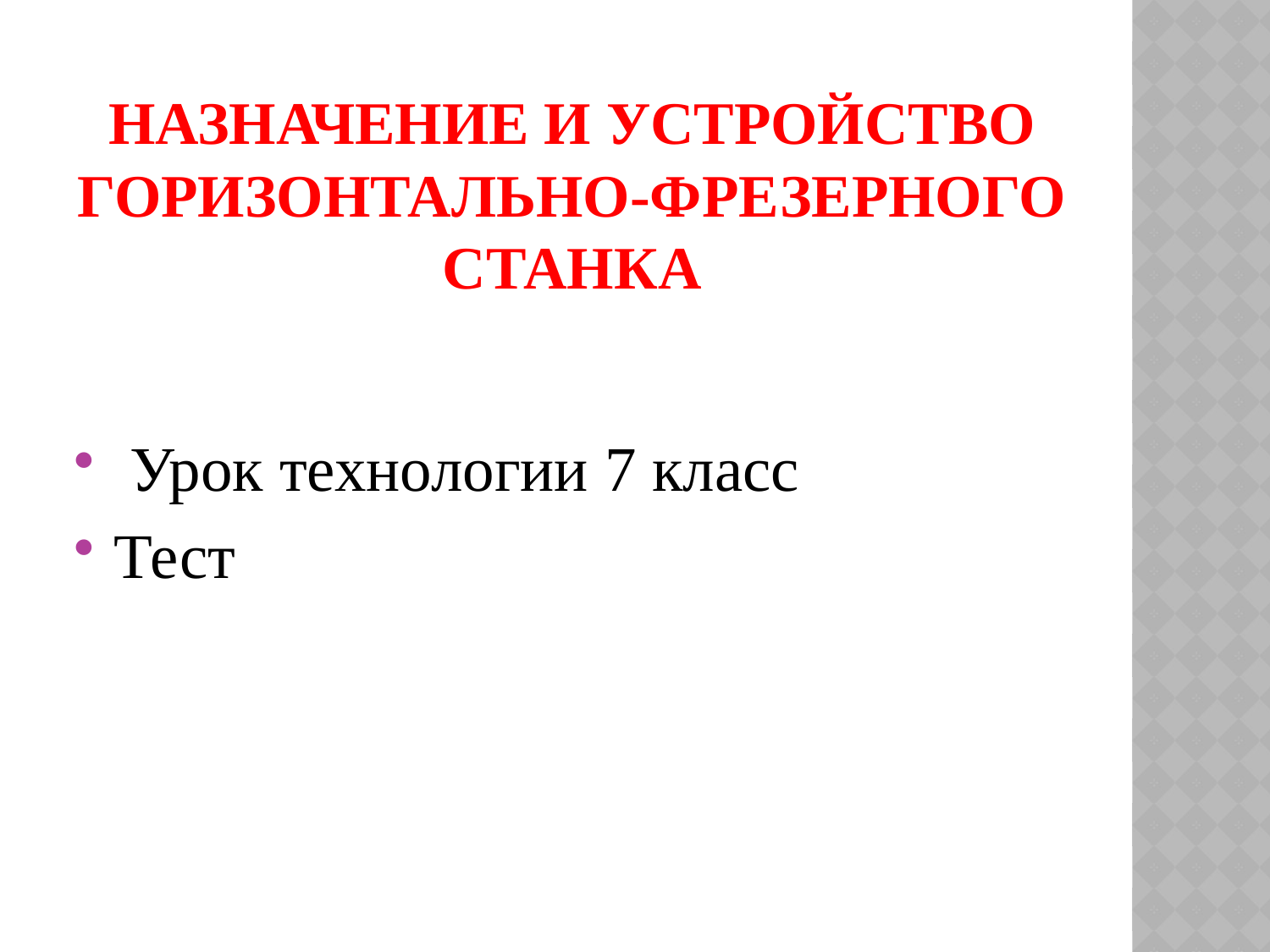

# Назначение и устройство горизонтально-фрезерного станка

 Урок технологии 7 класс
Тест